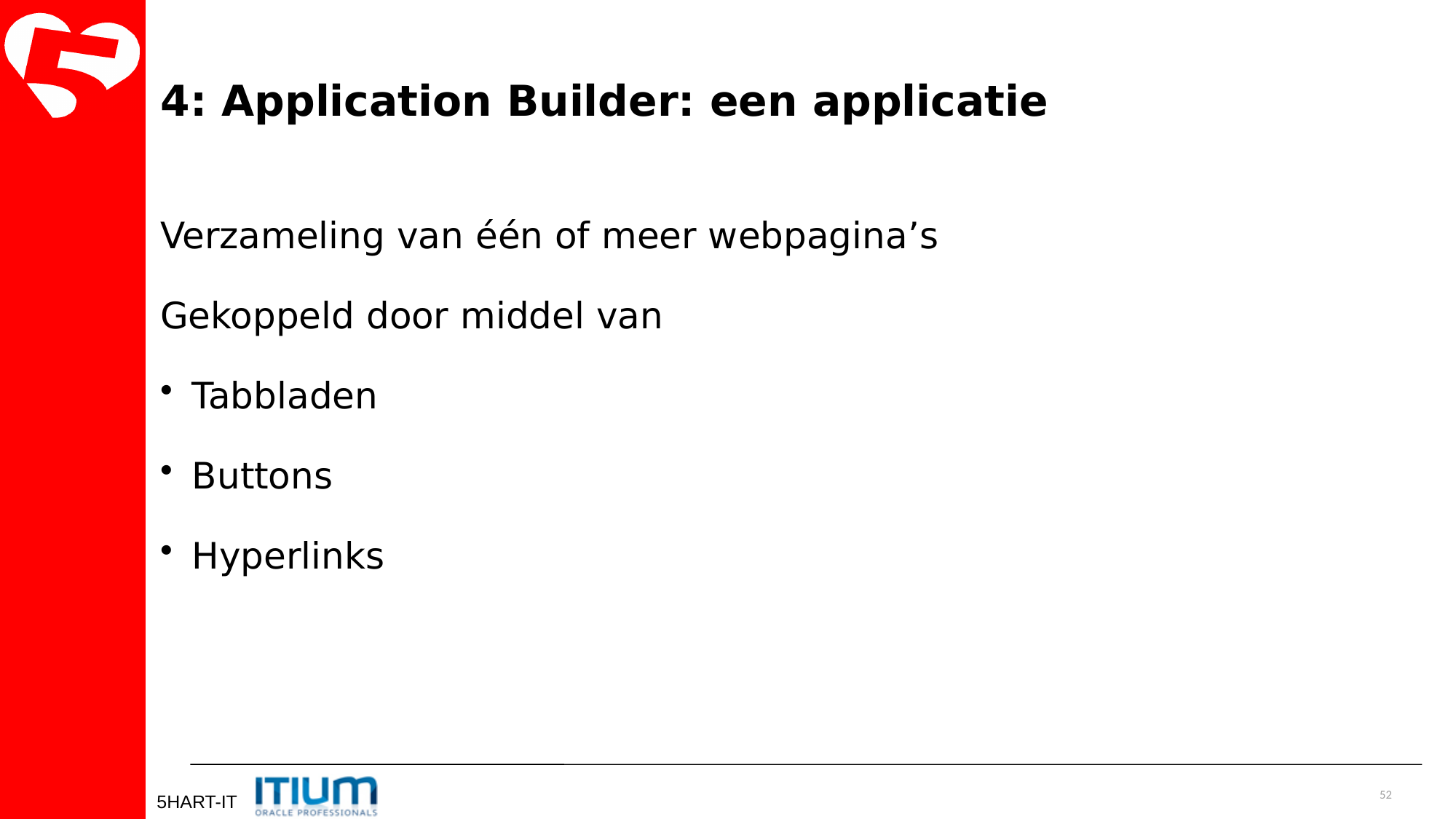

4: Application Builder: een applicatie
Verzameling van één of meer webpagina’s
Gekoppeld door middel van
Tabbladen
Buttons
Hyperlinks
52